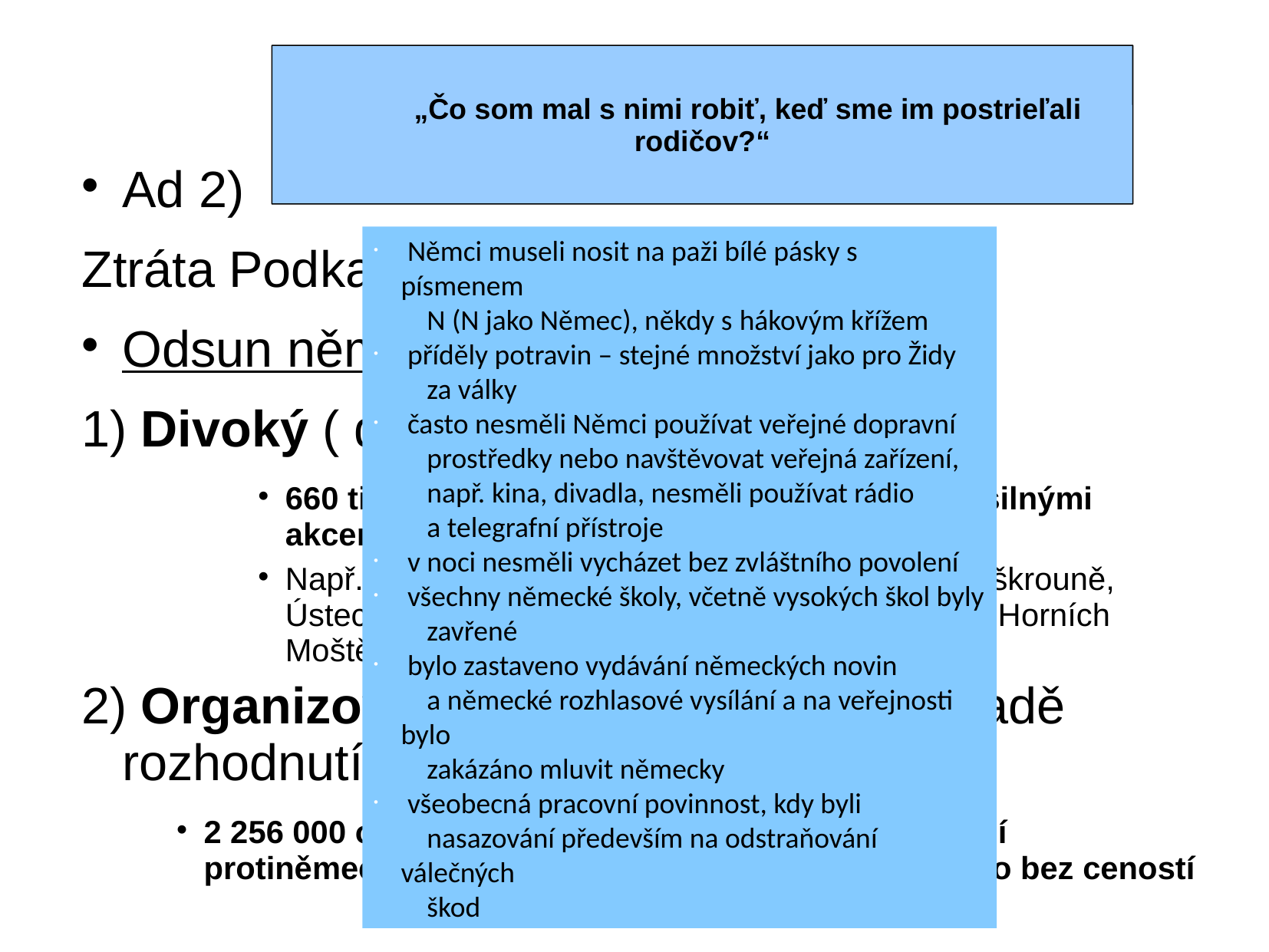

„Čo som mal s nimi robiť, keď sme im postrieľali rodičov?“
Ad 2)
Ztráta Podkarpatské Rusi --> SSSR
Odsun němců
 Divoký ( do ledna 1946)
660 tisíc osob, živelné vyhánění, spojeno s násilnými akcemi, revoluční gardy, 20-25 tis mrtvých
Např. Brňenský pochod smrti, "lidový soud" V Lanškrouně, Ústecký masakr, Masakr na Švédských šancích u Horních Moštěnic  a další...
 Organizovaný (rok 1946) --> na základě rozhodnutí velmocí (Postupim)
2 256 000 osob, Internační tábory, označování a další protiněmecká opatření, sebou jen 30-50 kg zavazadlo bez ceností
 Němci museli nosit na paži bílé pásky s písmenem
    N (N jako Němec), někdy s hákovým křížem
 příděly potravin – stejné množství jako pro Židy
    za války
 často nesměli Němci používat veřejné dopravní
    prostředky nebo navštěvovat veřejná zařízení,
    např. kina, divadla, nesměli používat rádio
    a telegrafní přístroje
 v noci nesměli vycházet bez zvláštního povolení
 všechny německé školy, včetně vysokých škol byly
    zavřené
 bylo zastaveno vydávání německých novin
    a německé rozhlasové vysílání a na veřejnosti bylo
    zakázáno mluvit německy
 všeobecná pracovní povinnost, kdy byli
    nasazování především na odstraňování válečných
    škod